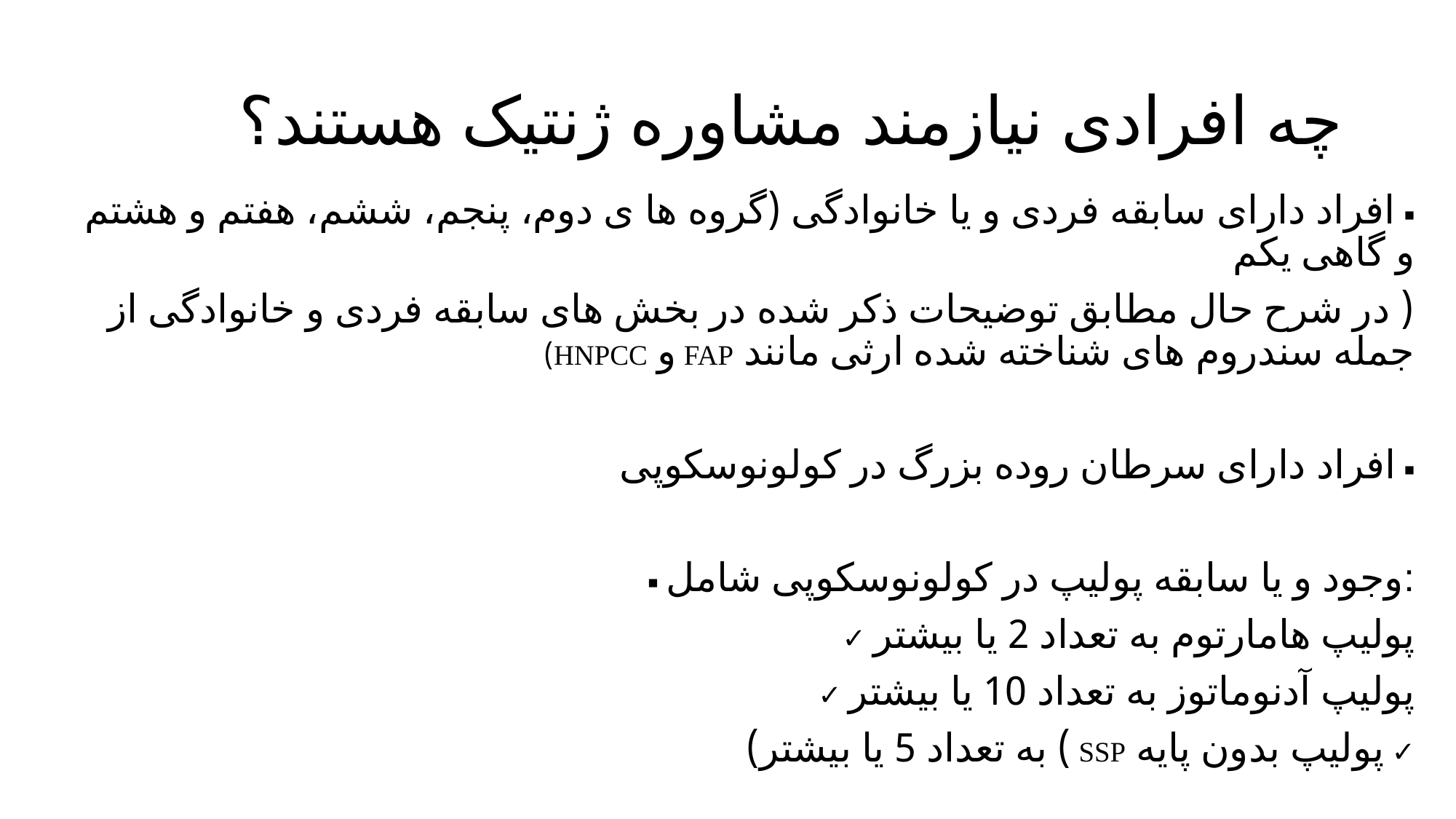

# چه افرادی نیازمند مشاوره ژنتیک هستند؟
▪ افراد دارای سابقه فردی و یا خانوادگی (گروه ها ی دوم، پنجم، ششم، هفتم و هشتم و گاهی یکم
( در شرح حال مطابق توضیحات ذکر شده در بخش های سابقه فردی و خانوادگی از جمله سندروم های شناخته شده ارثی مانند FAP و HNPCC)

▪ افراد دارای سرطان روده بزرگ در کولونوسکوپی

▪ وجود و یا سابقه پولیپ در کولونوسکوپی شامل:
✓ پولیپ هامارتوم به تعداد 2 یا بیشتر
✓ پولیپ آدنوماتوز به تعداد 10 یا بیشتر
✓ پولیپ بدون پایه SSP ) به تعداد 5 یا بیشتر)